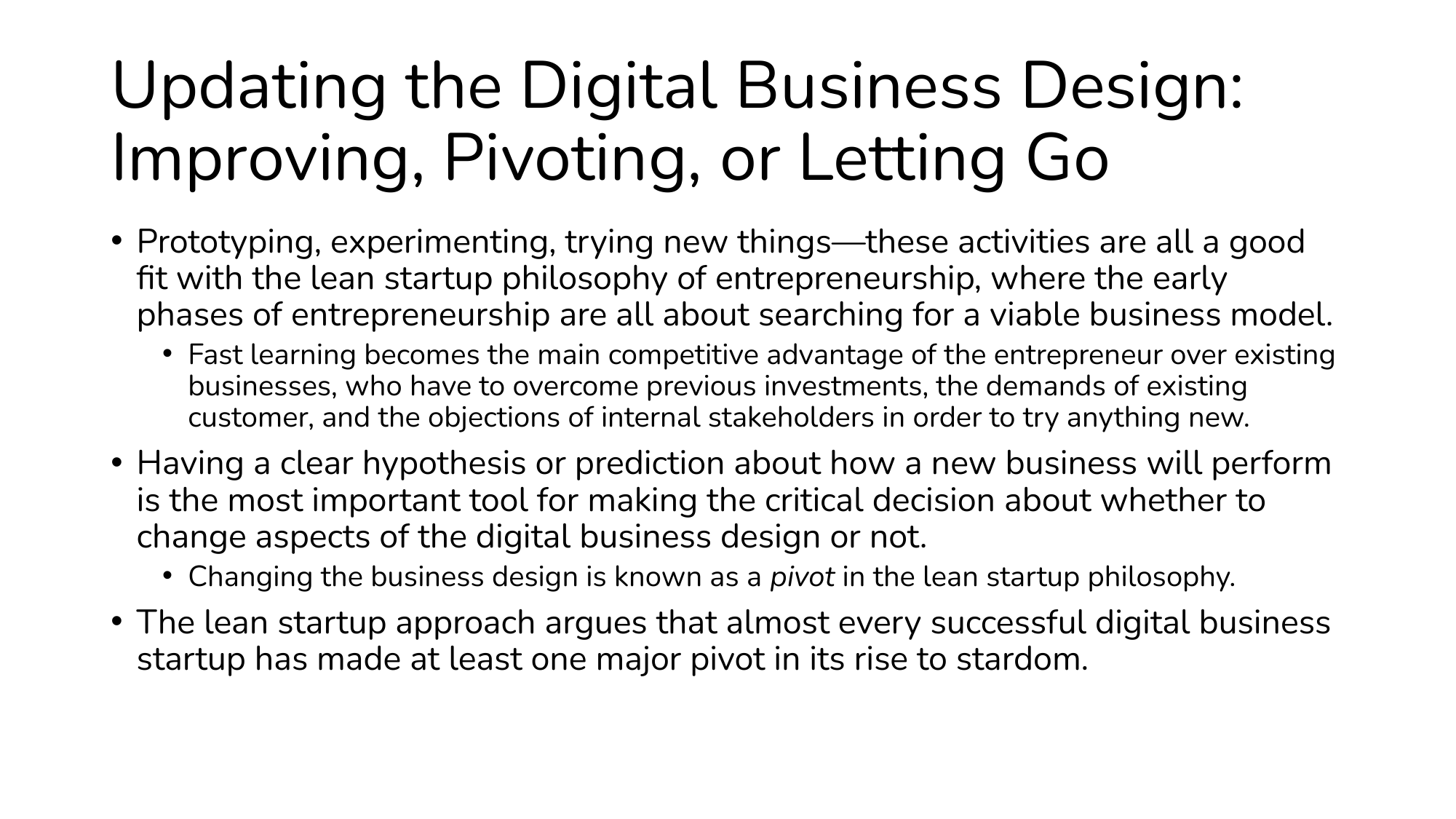

# Updating the Digital Business Design: Improving, Pivoting, or Letting Go
Prototyping, experimenting, trying new things—these activities are all a good fit with the lean startup philosophy of entrepreneurship, where the early phases of entrepreneurship are all about searching for a viable business model.
Fast learning becomes the main competitive advantage of the entrepreneur over existing businesses, who have to overcome previous investments, the demands of existing customer, and the objections of internal stakeholders in order to try anything new.
Having a clear hypothesis or prediction about how a new business will perform is the most important tool for making the critical decision about whether to change aspects of the digital business design or not.
Changing the business design is known as a pivot in the lean startup philosophy.
The lean startup approach argues that almost every successful digital business startup has made at least one major pivot in its rise to stardom.